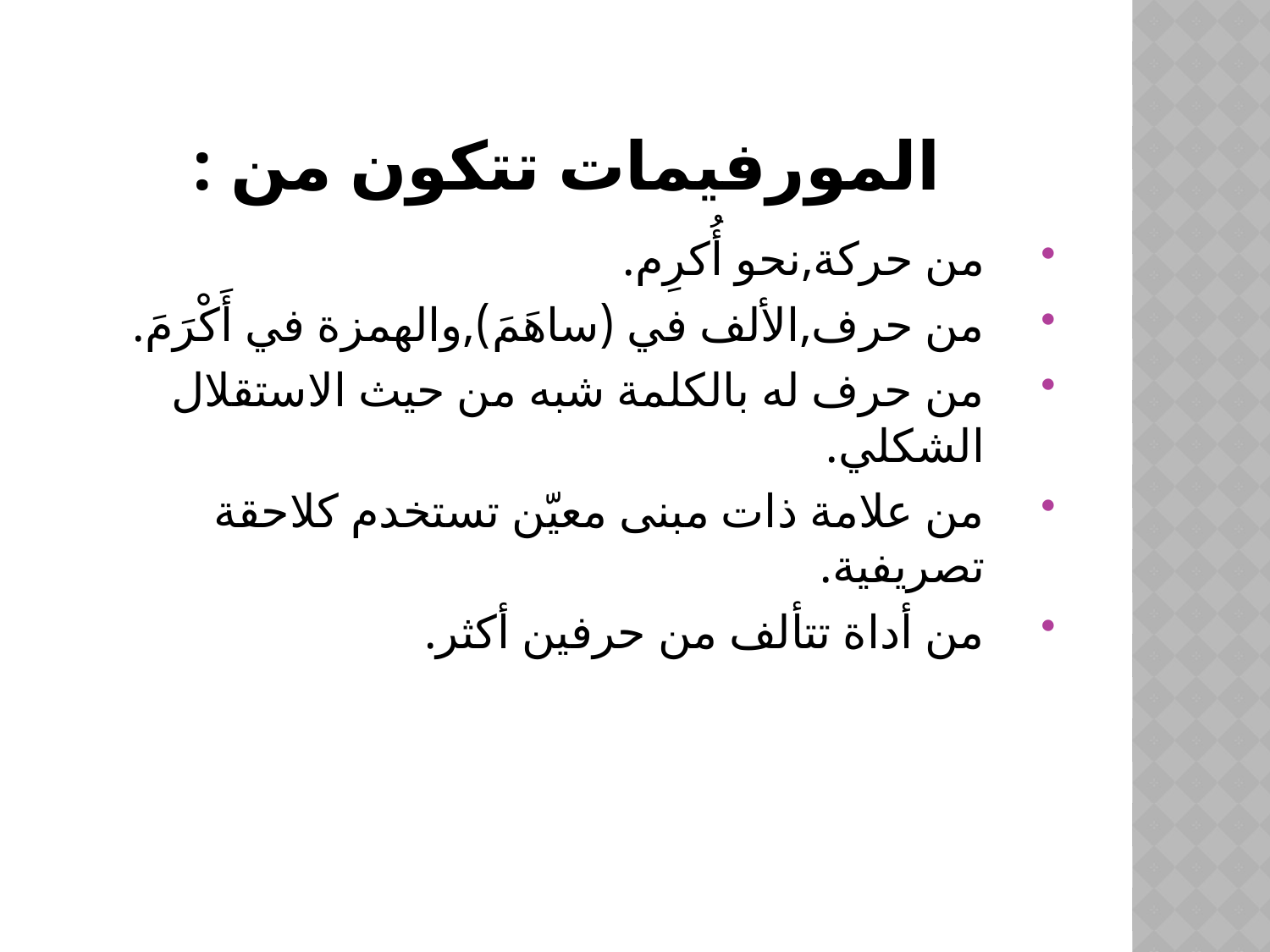

# المورفيمات تتكون من :
من حركة,نحو أُكرِم.
من حرف,الألف في (ساهَمَ),والهمزة في أَكْرَمَ.
من حرف له بالكلمة شبه من حيث الاستقلال الشكلي.
من علامة ذات مبنى معيّن تستخدم كلاحقة تصريفية.
من أداة تتألف من حرفين أكثر.